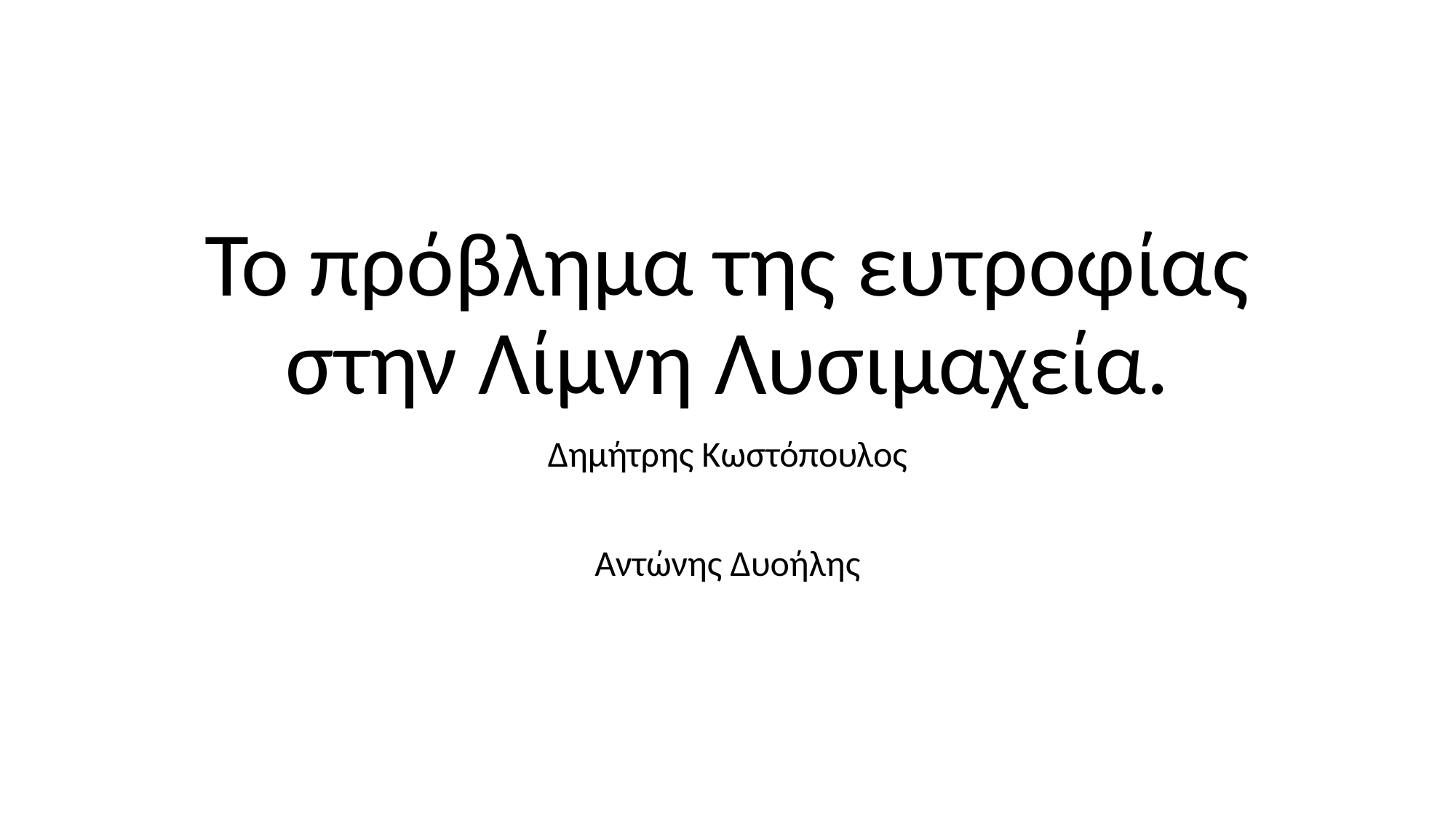

# Το πρόβλημα της ευτροφίας
στην Λίμνη Λυσιμαχεία.
Δημήτρης Κωστόπουλος

Αντώνης Δυοήλης